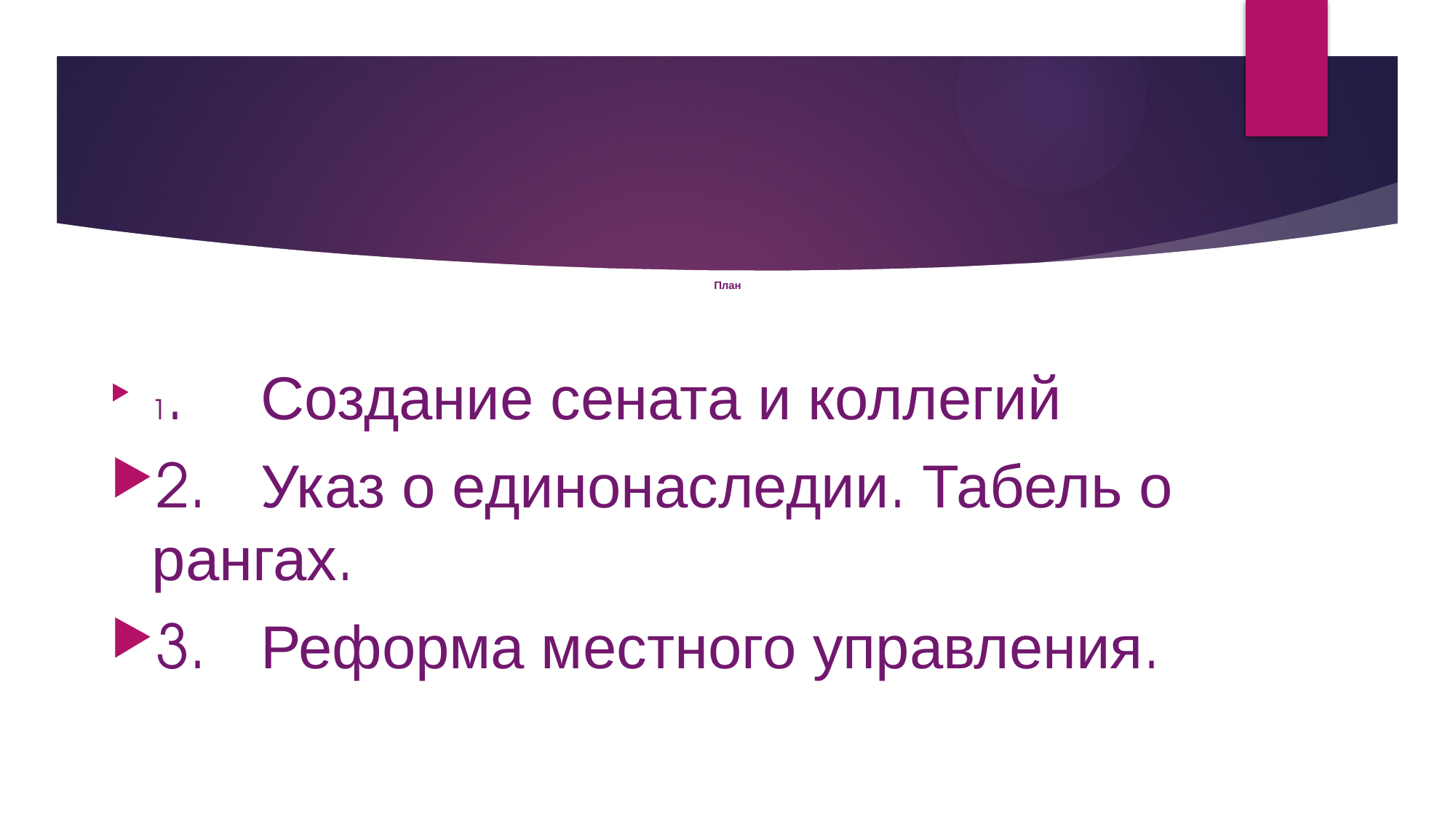

# План
1.	Создание сената и коллегий
2.	Указ о единонаследии. Табель о рангах.
3.	Реформа местного управления.